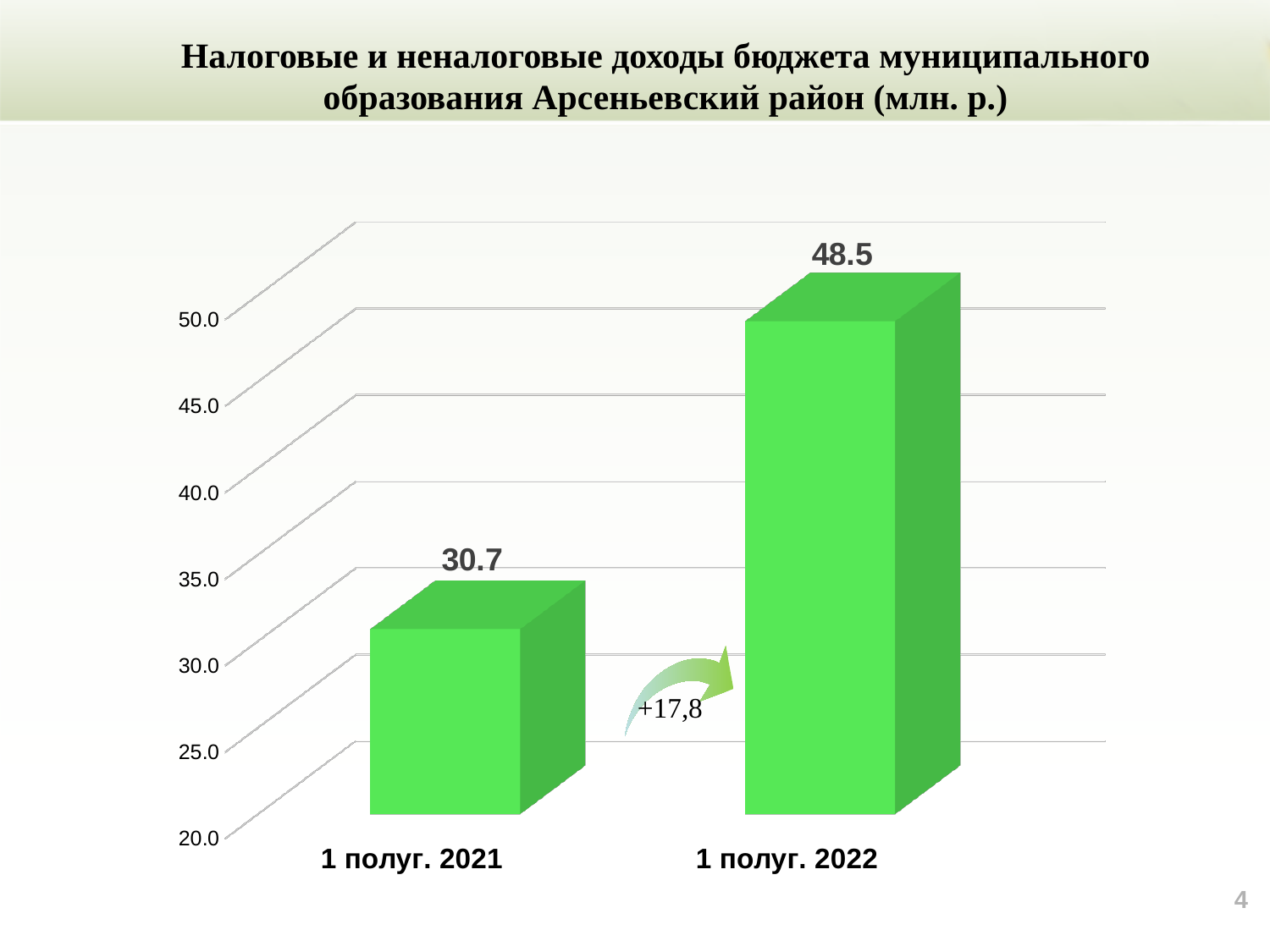

# Налоговые и неналоговые доходы бюджета муниципального образования Арсеньевский район (млн. р.)

[unsupported chart]

+17,8

4